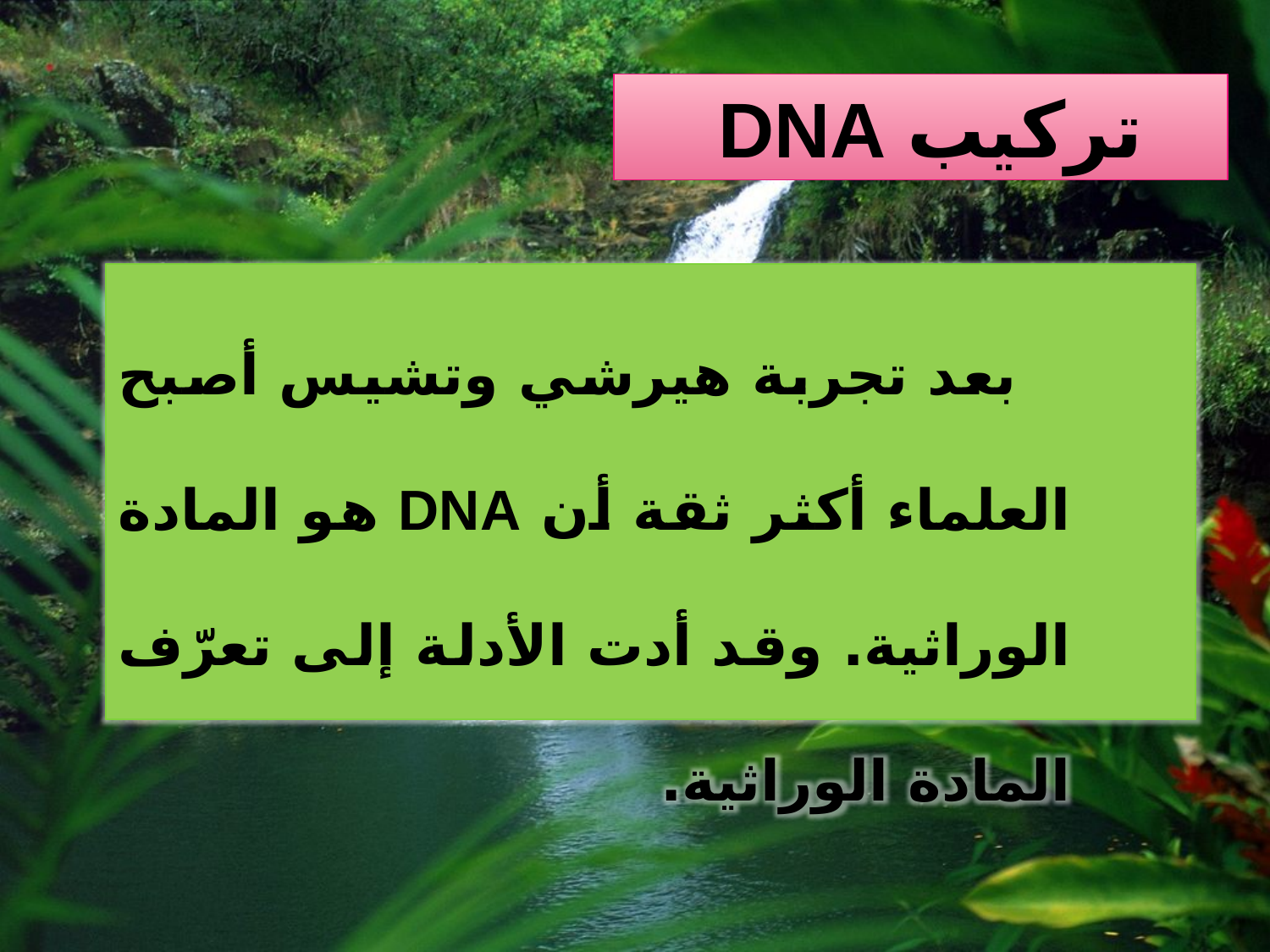

# تركيب DNA
        بعد تجربة هيرشي وتشيس أصبح العلماء أكثر ثقة أن DNA هو المادة الوراثية. وقد أدت الأدلة إلى تعرّف المادة الوراثية.